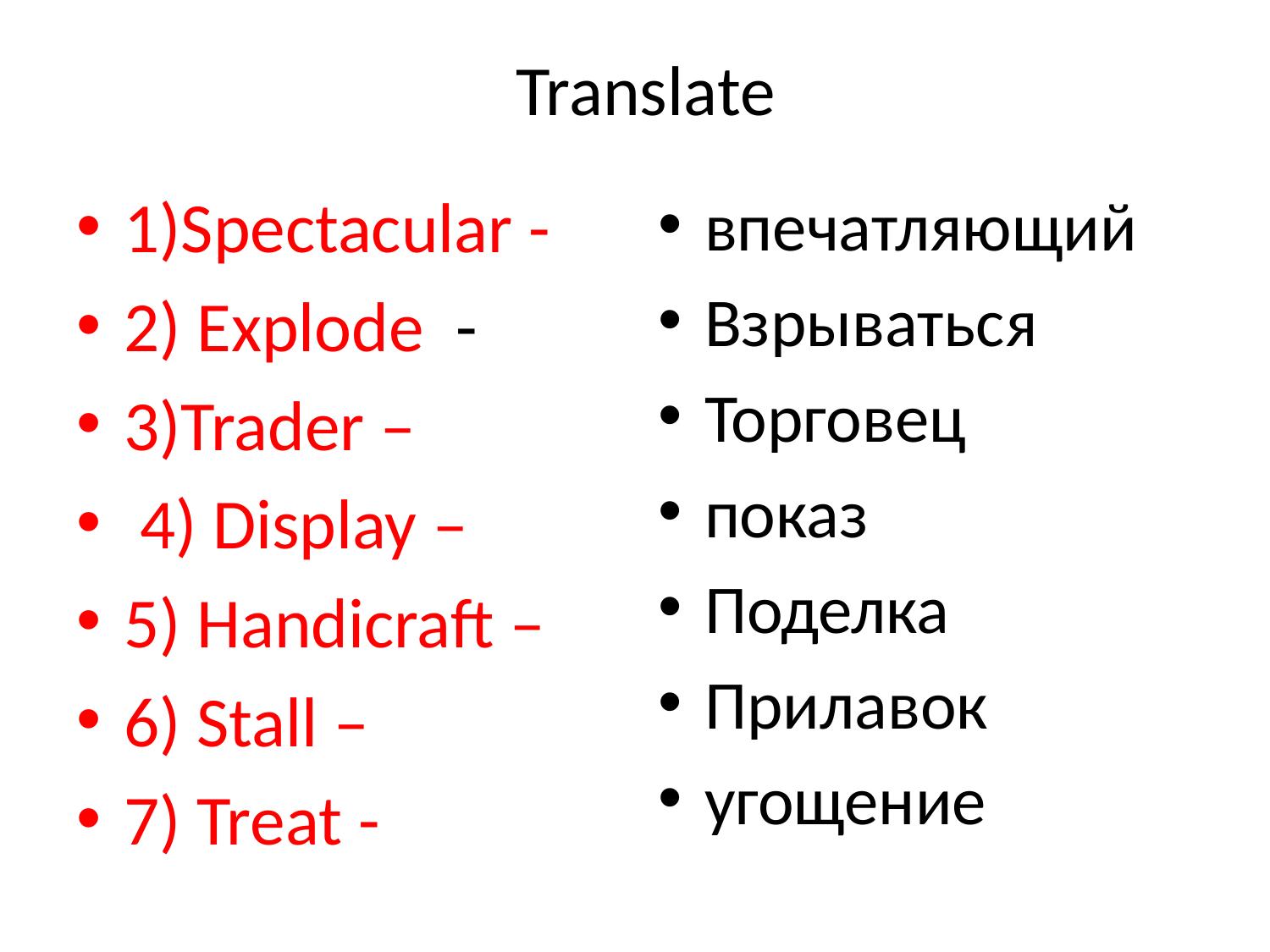

# Translate
1)Spectacular -
2) Explode  -
3)Trader –
 4) Display –
5) Handicraft –
6) Stall –
7) Treat -
впечатляющий
Взрываться
Торговец
показ
Поделка
Прилавок
угощение